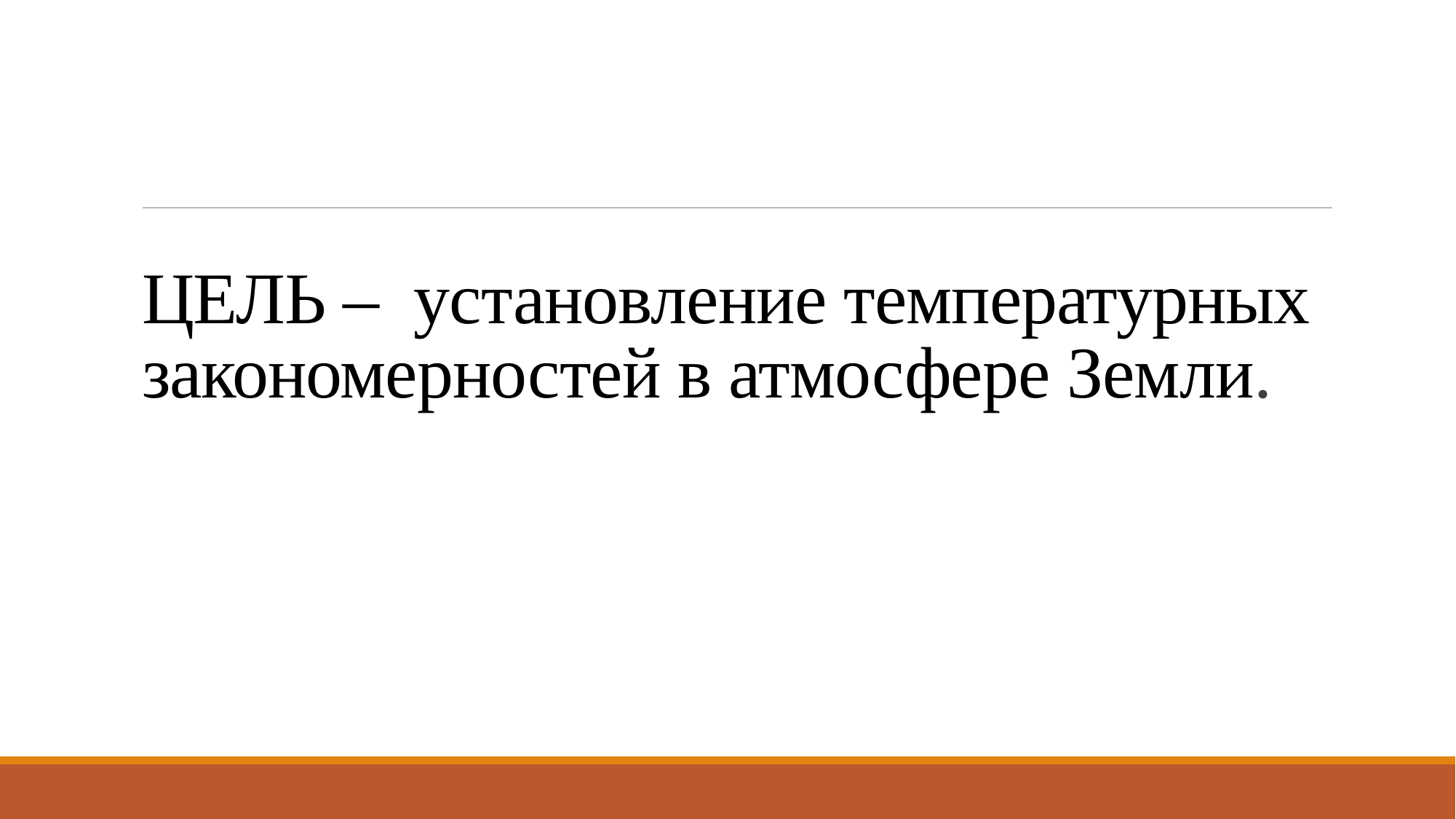

# ЦЕЛЬ –  установление температурных закономерностей в атмосфере Земли.